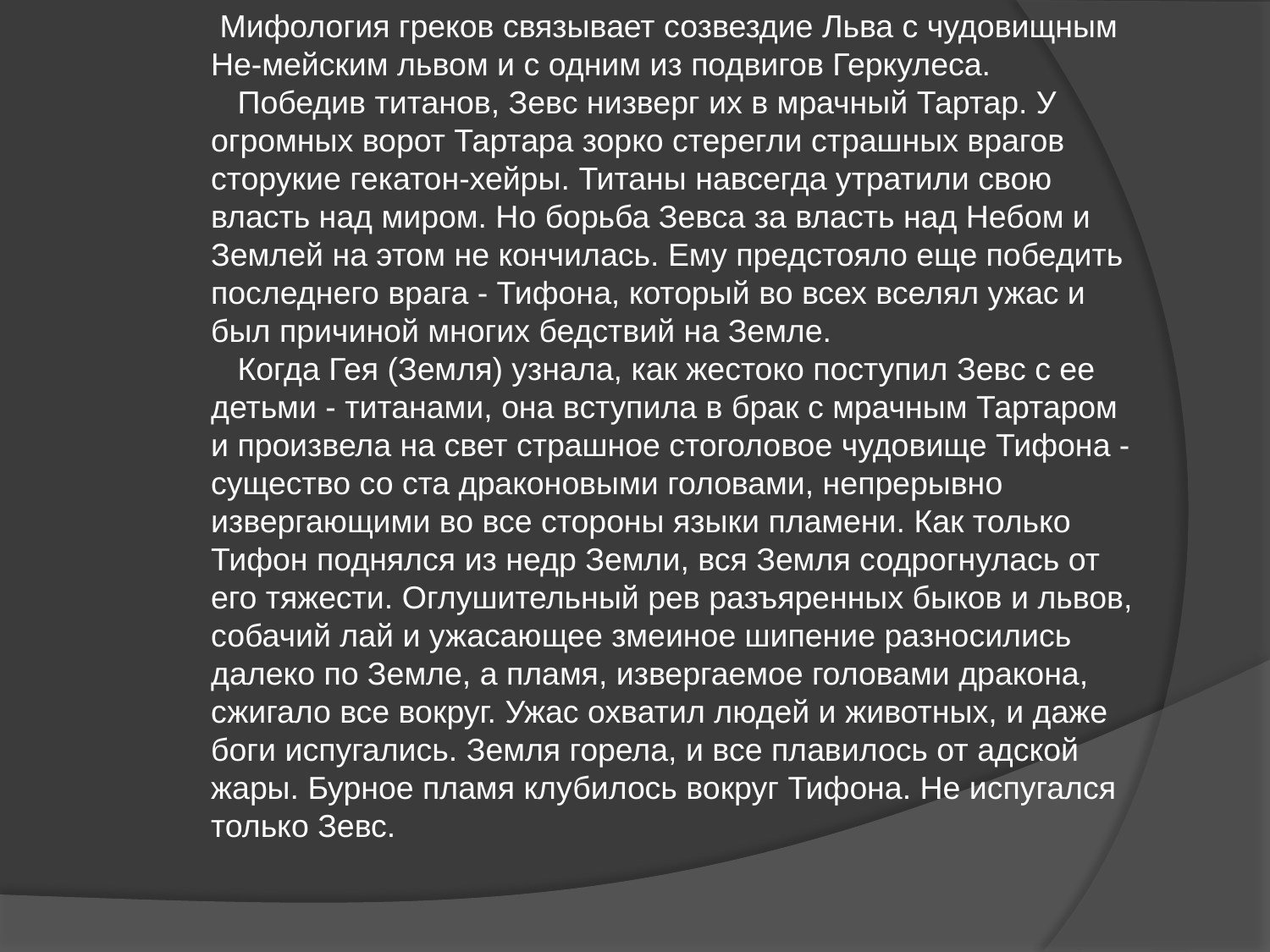

Мифология греков связывает созвездие Льва с чудовищным Не-мейским львом и с одним из подвигов Геркулеса.
   Победив титанов, Зевс низверг их в мрачный Тартар. У огромных ворот Тартара зорко стерегли страшных врагов сторукие гекатон-хейры. Титаны навсегда утратили свою власть над миром. Но борьба Зевса за власть над Небом и Землей на этом не кончилась. Ему предстояло еще победить последнего врага - Тифона, который во всех вселял ужас и был причиной многих бедствий на Земле.
   Когда Гея (Земля) узнала, как жестоко поступил Зевс с ее детьми - титанами, она вступила в брак с мрачным Тартаром и произвела на свет страшное стоголовое чудовище Тифона - существо со ста драконовыми головами, непрерывно извергающими во все стороны языки пламени. Как только Тифон поднялся из недр Земли, вся Земля содрогнулась от его тяжести. Оглушительный рев разъяренных быков и львов, собачий лай и ужасающее змеиное шипение разносились далеко по Земле, а пламя, извергаемое головами дракона, сжигало все вокруг. Ужас охватил людей и животных, и даже боги испугались. Земля горела, и все плавилось от адской жары. Бурное пламя клубилось вокруг Тифона. Не испугался только Зевс.